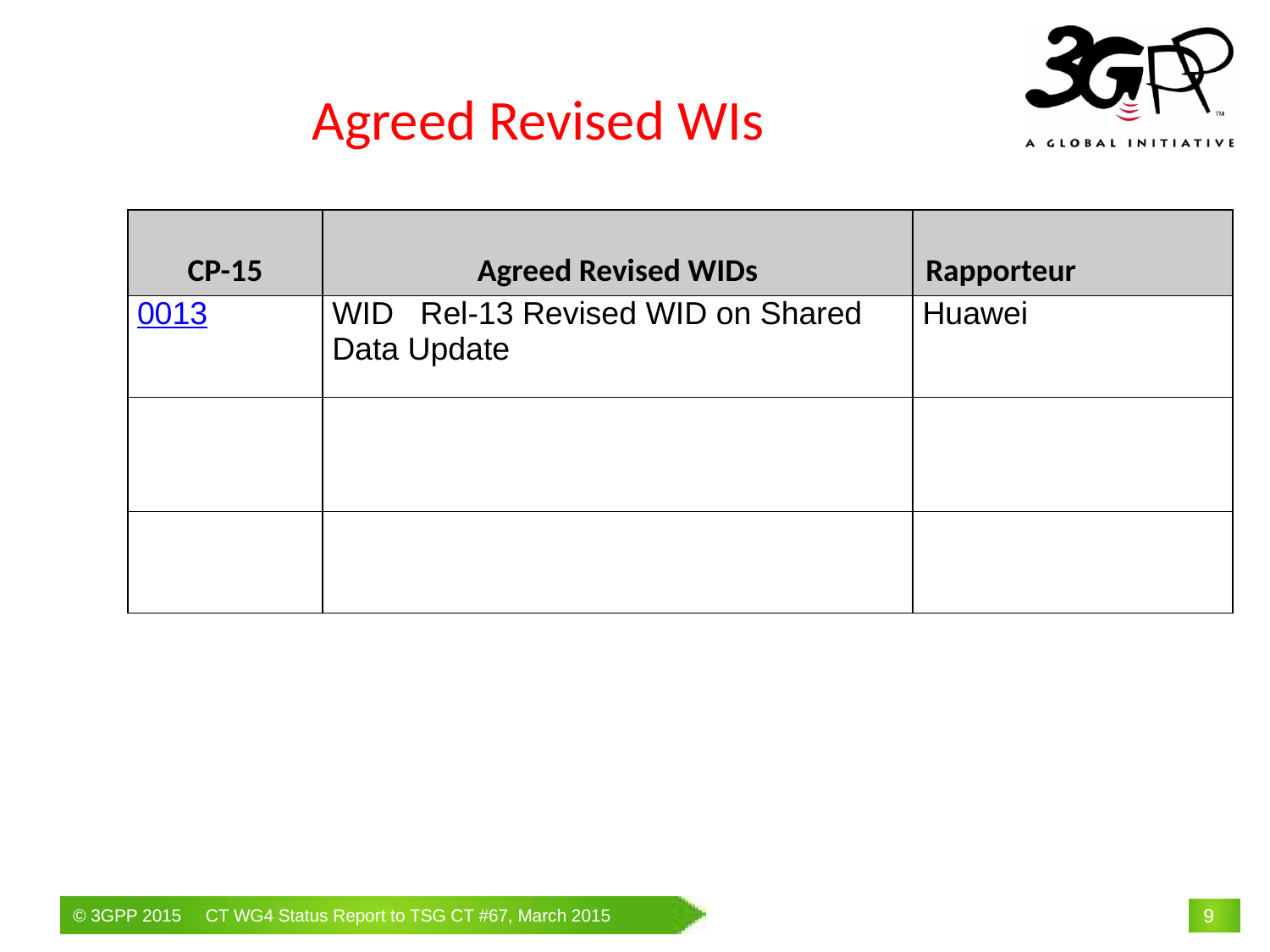

# Agreed Revised WIs
| CP-15 | Agreed Revised WIDs | Rapporteur |
| --- | --- | --- |
| 0013 | WID Rel-13 Revised WID on Shared Data Update | Huawei |
|  |  |  |
|  |  |  |